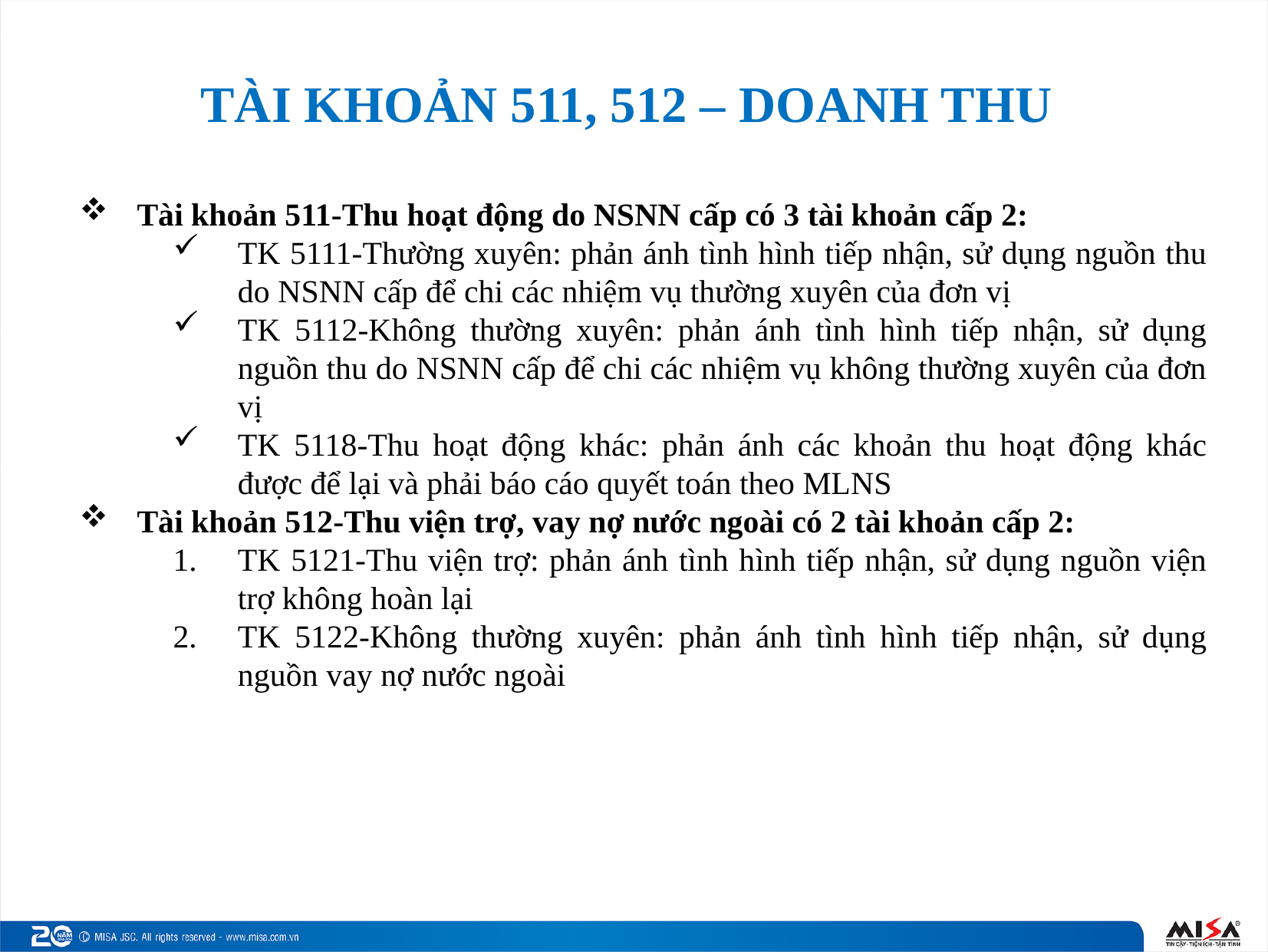

# TÀI KHOẢN 511, 512 – DOANH THU
Tài khoản 511-Thu hoạt động do NSNN cấp có 3 tài khoản cấp 2:
TK 5111-Thường xuyên: phản ánh tình hình tiếp nhận, sử dụng nguồn thu do NSNN cấp để chi các nhiệm vụ thường xuyên của đơn vị
TK 5112-Không thường xuyên: phản ánh tình hình tiếp nhận, sử dụng nguồn thu do NSNN cấp để chi các nhiệm vụ không thường xuyên của đơn vị
TK 5118-Thu hoạt động khác: phản ánh các khoản thu hoạt động khác được để lại và phải báo cáo quyết toán theo MLNS
Tài khoản 512-Thu viện trợ, vay nợ nước ngoài có 2 tài khoản cấp 2:
TK 5121-Thu viện trợ: phản ánh tình hình tiếp nhận, sử dụng nguồn viện trợ không hoàn lại
TK 5122-Không thường xuyên: phản ánh tình hình tiếp nhận, sử dụng nguồn vay nợ nước ngoài